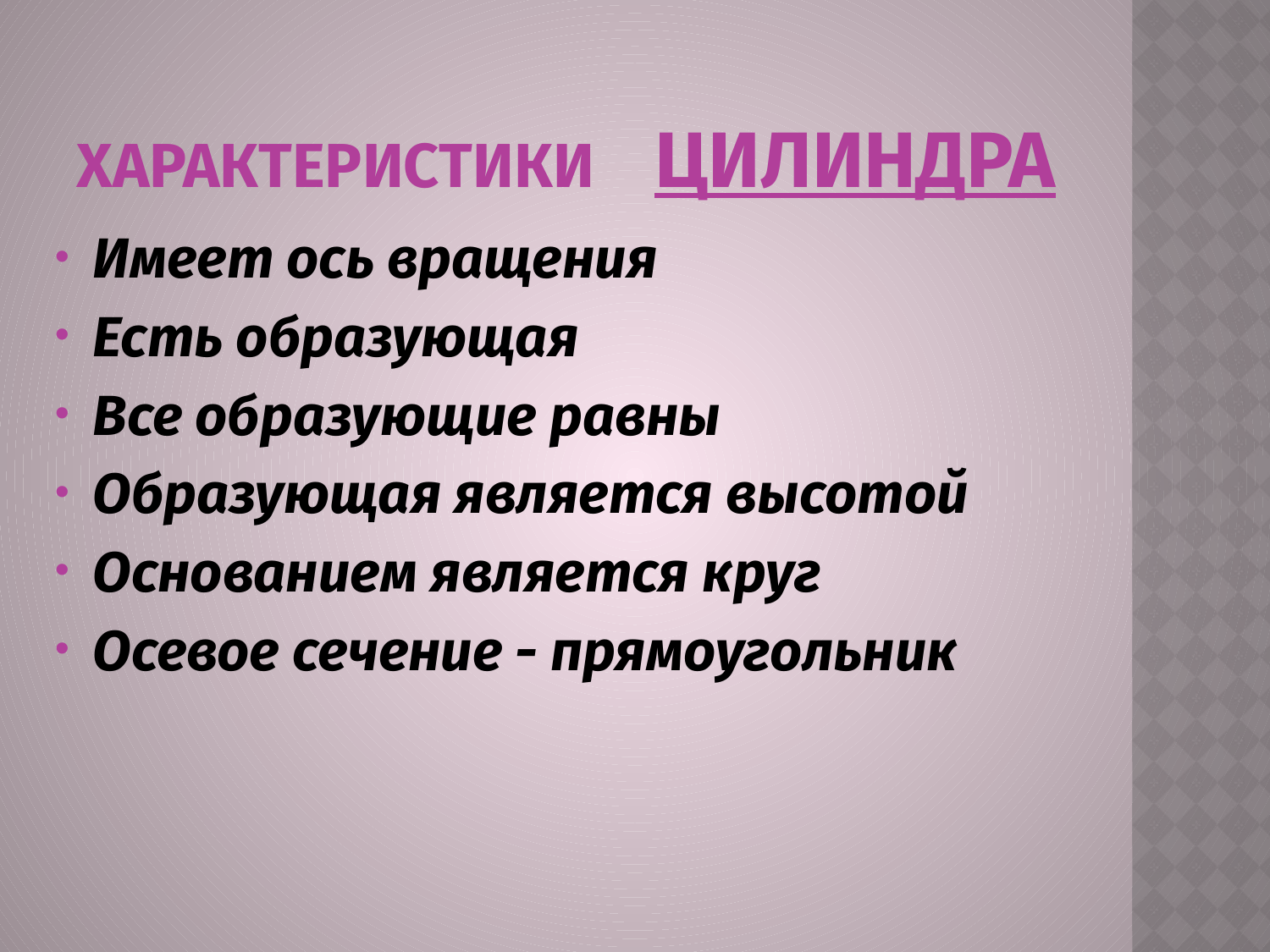

# Характеристики    Цилиндра
Имеет ось вращения
Есть образующая
Все образующие равны
Образующая является высотой
Основанием является круг
Осевое сечение - прямоугольник